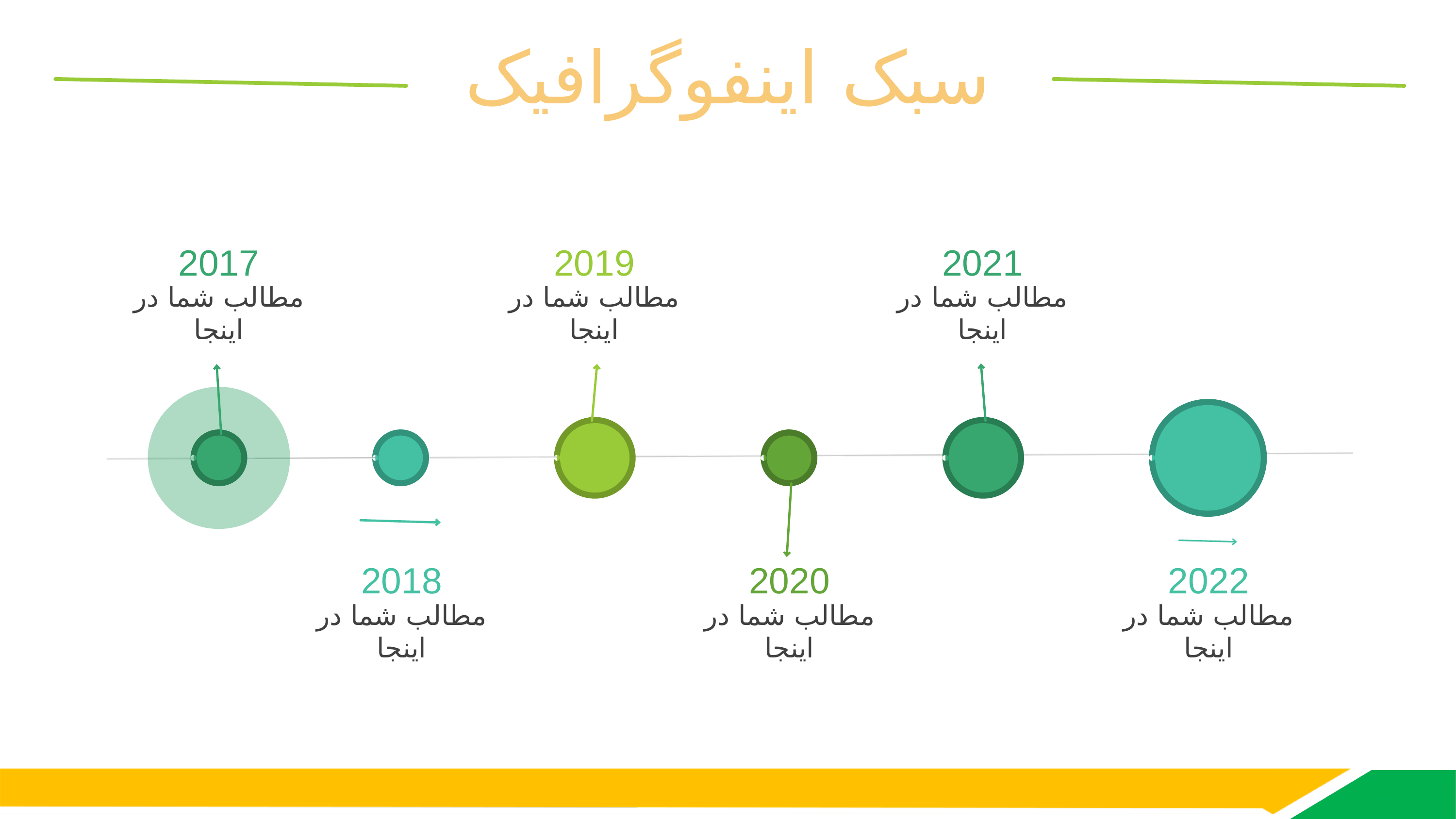

سبک اینفوگرافیک

2017
2019
2021
مطالب شما در اینجا
مطالب شما در اینجا
مطالب شما در اینجا

2018
2020
2022
مطالب شما در اینجا
مطالب شما در اینجا
مطالب شما در اینجا